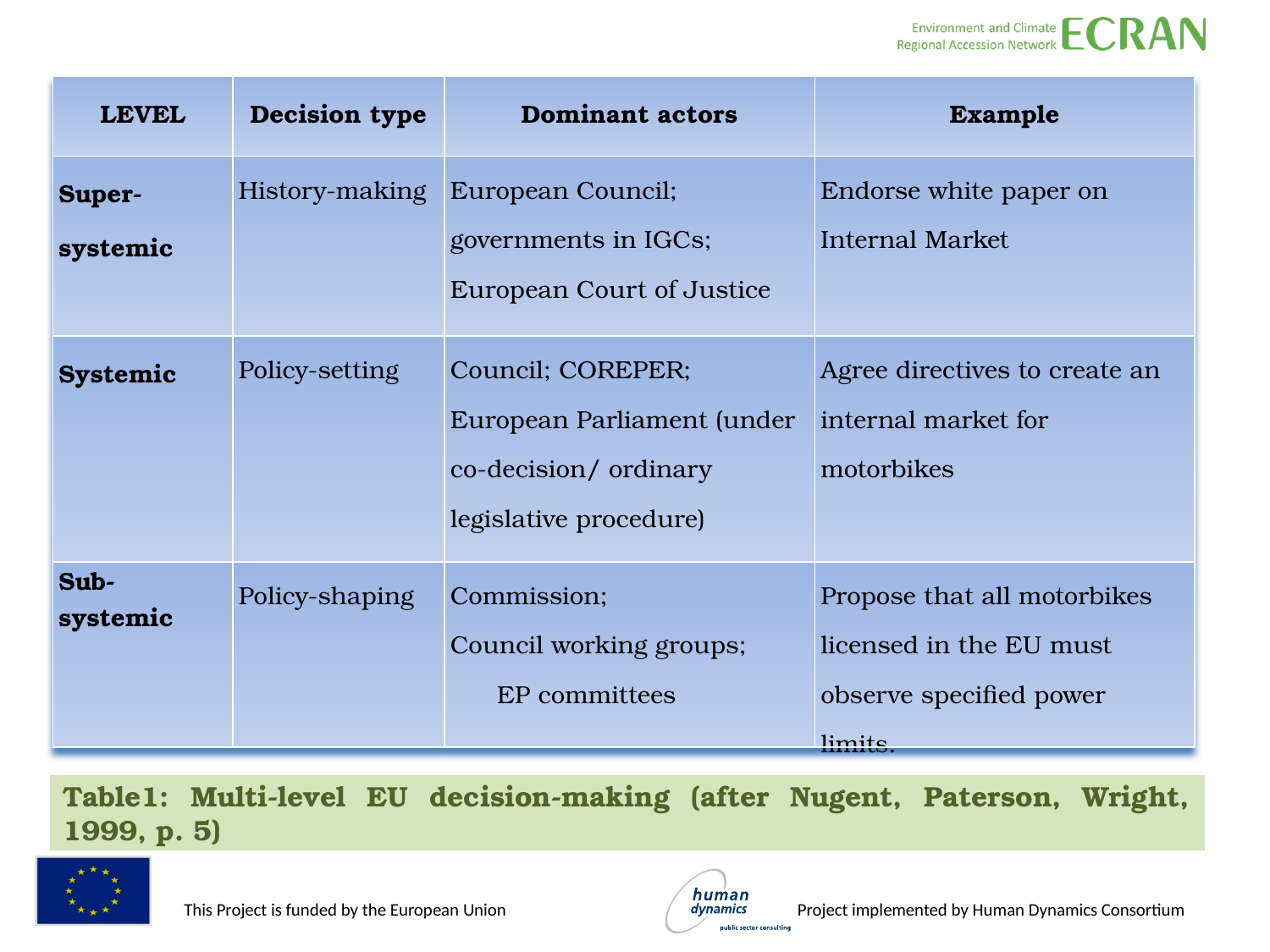

| LEVEL | Decision type | Dominant actors | Example |
| --- | --- | --- | --- |
| Super-systemic | History-making | European Council; governments in IGCs; European Court of Justice | Endorse white paper on Internal Market |
| Systemic | Policy-setting | Council; COREPER; European Parliament (under co-decision/ ordinary legislative procedure) | Agree directives to create an internal market for motorbikes |
| Sub-systemic | Policy-shaping | Commission; Council working groups; EP committees | Propose that all motorbikes licensed in the EU must observe specified power limits. |
Table1: Multi-level EU decision-making (after Nugent, Paterson, Wright, 1999, p. 5)